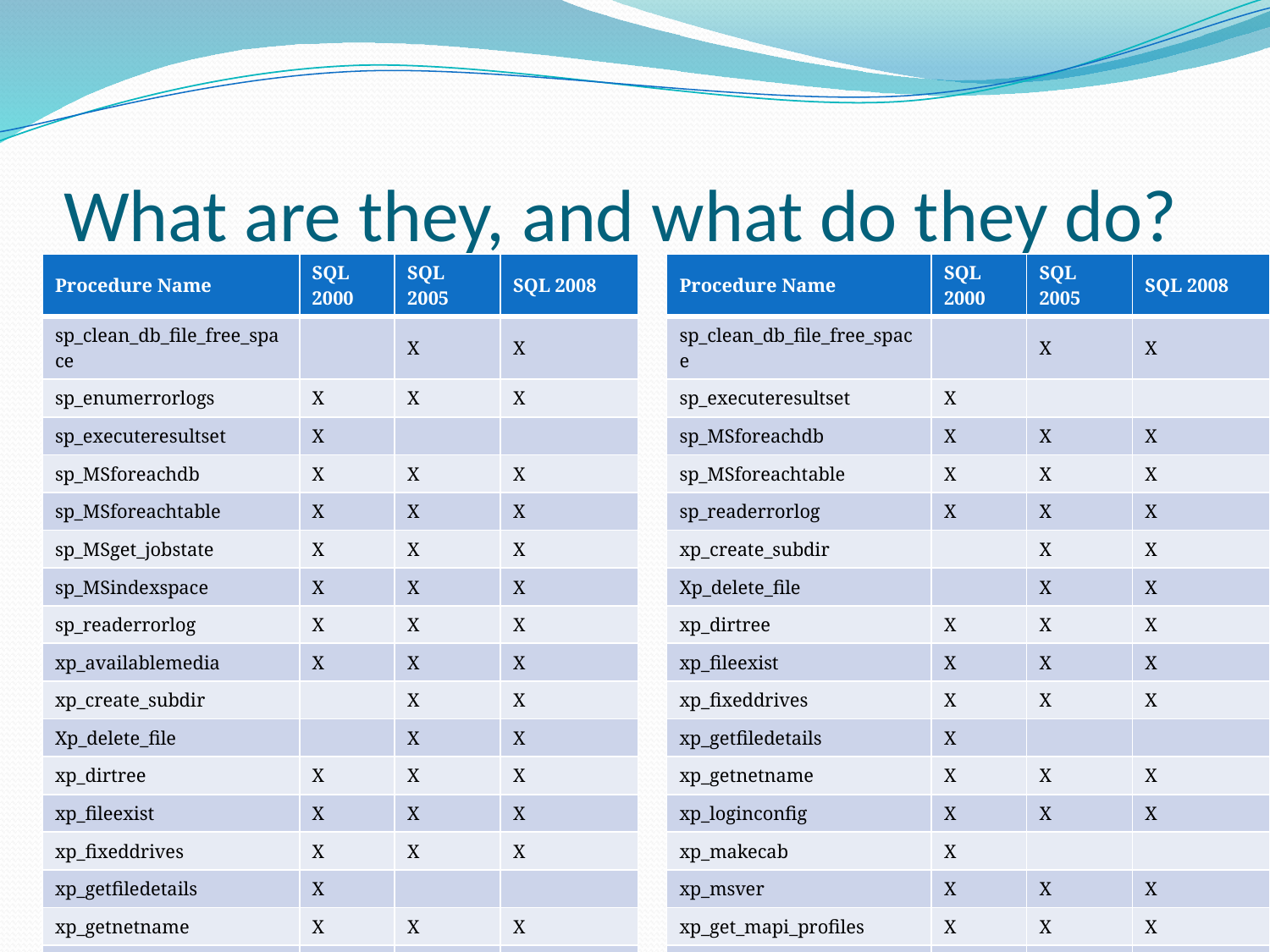

# What are they, and what do they do?
| Procedure Name | SQL 2000 | SQL 2005 | SQL 2008 |
| --- | --- | --- | --- |
| sp\_clean\_db\_file\_free\_space |  | X | X |
| sp\_enumerrorlogs | X | X | X |
| sp\_executeresultset | X |  |  |
| sp\_MSforeachdb | X | X | X |
| sp\_MSforeachtable | X | X | X |
| sp\_MSget\_jobstate | X | X | X |
| sp\_MSindexspace | X | X | X |
| sp\_readerrorlog | X | X | X |
| xp\_availablemedia | X | X | X |
| xp\_create\_subdir |  | X | X |
| Xp\_delete\_file |  | X | X |
| xp\_dirtree | X | X | X |
| xp\_fileexist | X | X | X |
| xp\_fixeddrives | X | X | X |
| xp\_getfiledetails | X |  |  |
| xp\_getnetname | X | X | X |
| xp\_loginconfig | X | X | X |
| xp\_makecab | X |  |  |
| xp\_msver | X | X | X |
| xp\_get\_mapi\_profiles | X | X | X |
| sp\_server\_info | X | X | X |
| xp\_subdirs | X | X | X |
| xp\_test\_mapi\_profile | X | X | X |
| xp\_unpackcab | X |  |  |
| Procedure Name | SQL 2000 | SQL 2005 | SQL 2008 |
| --- | --- | --- | --- |
| sp\_clean\_db\_file\_free\_space |  | X | X |
| sp\_executeresultset | X |  |  |
| sp\_MSforeachdb | X | X | X |
| sp\_MSforeachtable | X | X | X |
| sp\_readerrorlog | X | X | X |
| xp\_create\_subdir |  | X | X |
| Xp\_delete\_file |  | X | X |
| xp\_dirtree | X | X | X |
| xp\_fileexist | X | X | X |
| xp\_fixeddrives | X | X | X |
| xp\_getfiledetails | X |  |  |
| xp\_getnetname | X | X | X |
| xp\_loginconfig | X | X | X |
| xp\_makecab | X |  |  |
| xp\_msver | X | X | X |
| xp\_get\_mapi\_profiles | X | X | X |
| xp\_subdirs | X | X | X |
| xp\_test\_mapi\_profile | X | X | X |
| xp\_unpackcab | X |  |  |